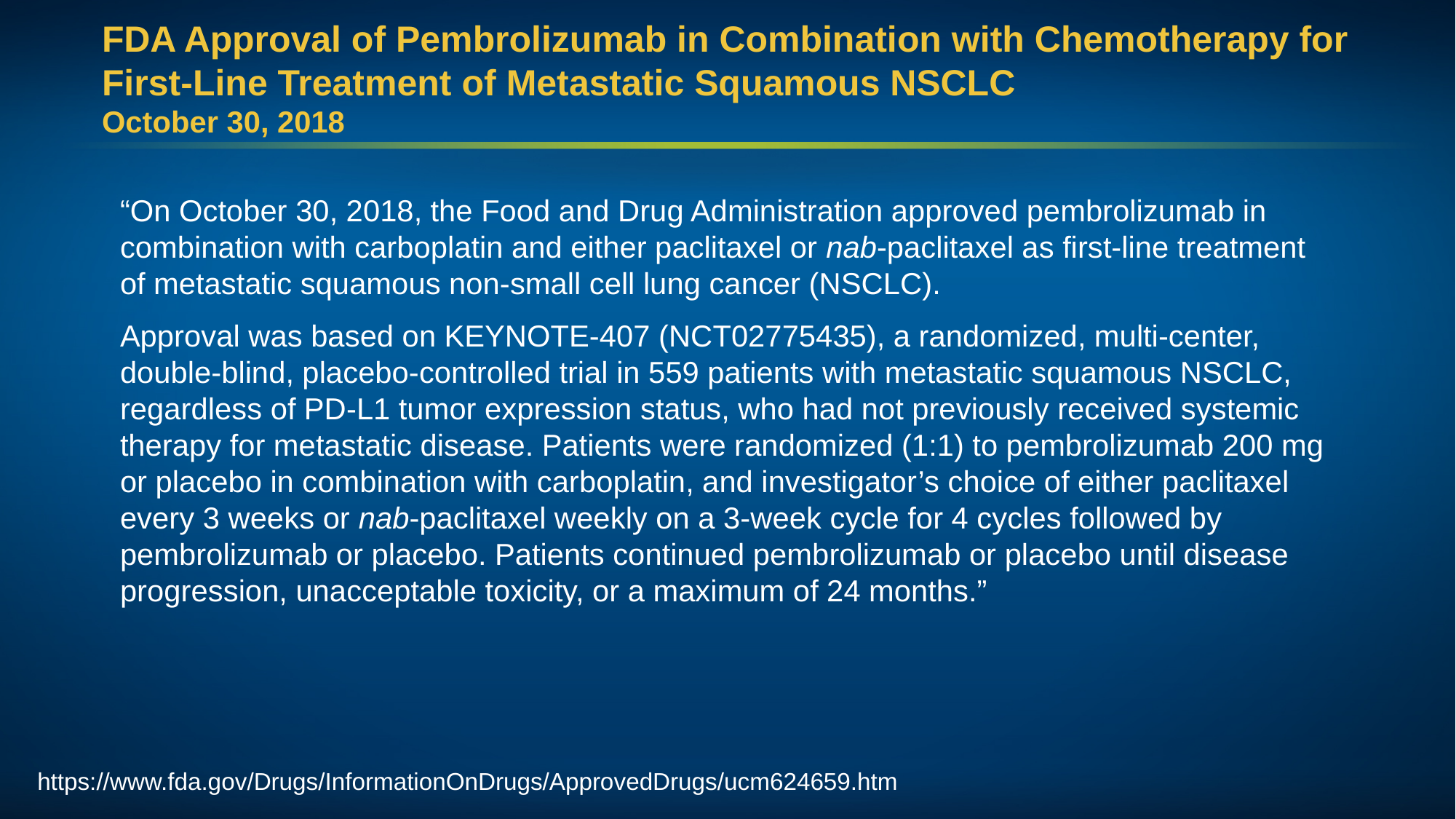

FDA Approval of Pembrolizumab in Combination with Chemotherapy for First-Line Treatment of Metastatic Squamous NSCLC
October 30, 2018
“On October 30, 2018, the Food and Drug Administration approved pembrolizumab in combination with carboplatin and either paclitaxel or nab-paclitaxel as first-line treatment of metastatic squamous non-small cell lung cancer (NSCLC).
Approval was based on KEYNOTE-407 (NCT02775435), a randomized, multi-center, double-blind, placebo-controlled trial in 559 patients with metastatic squamous NSCLC, regardless of PD-L1 tumor expression status, who had not previously received systemic therapy for metastatic disease. Patients were randomized (1:1) to pembrolizumab 200 mg or placebo in combination with carboplatin, and investigator’s choice of either paclitaxel every 3 weeks or nab-paclitaxel weekly on a 3-week cycle for 4 cycles followed by pembrolizumab or placebo. Patients continued pembrolizumab or placebo until disease progression, unacceptable toxicity, or a maximum of 24 months.”
https://www.fda.gov/Drugs/InformationOnDrugs/ApprovedDrugs/ucm624659.htm